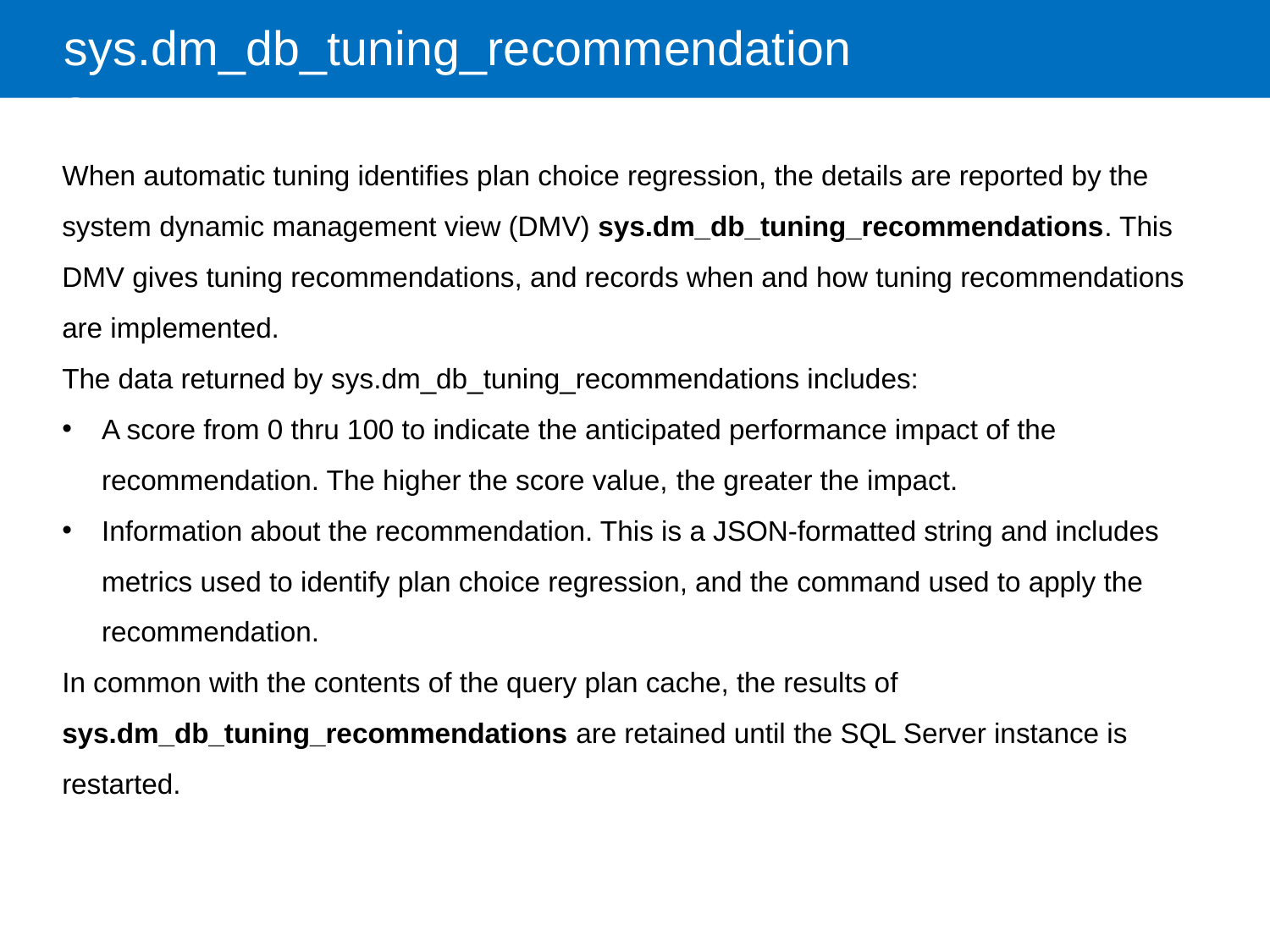

# sys.dm_db_tuning_recommendations
When automatic tuning identifies plan choice regression, the details are reported by the system dynamic management view (DMV) sys.dm_db_tuning_recommendations. This DMV gives tuning recommendations, and records when and how tuning recommendations are implemented.
The data returned by sys.dm_db_tuning_recommendations includes:
A score from 0 thru 100 to indicate the anticipated performance impact of the recommendation. The higher the score value, the greater the impact.
Information about the recommendation. This is a JSON-formatted string and includes metrics used to identify plan choice regression, and the command used to apply the recommendation.
In common with the contents of the query plan cache, the results of
sys.dm_db_tuning_recommendations are retained until the SQL Server instance is restarted.